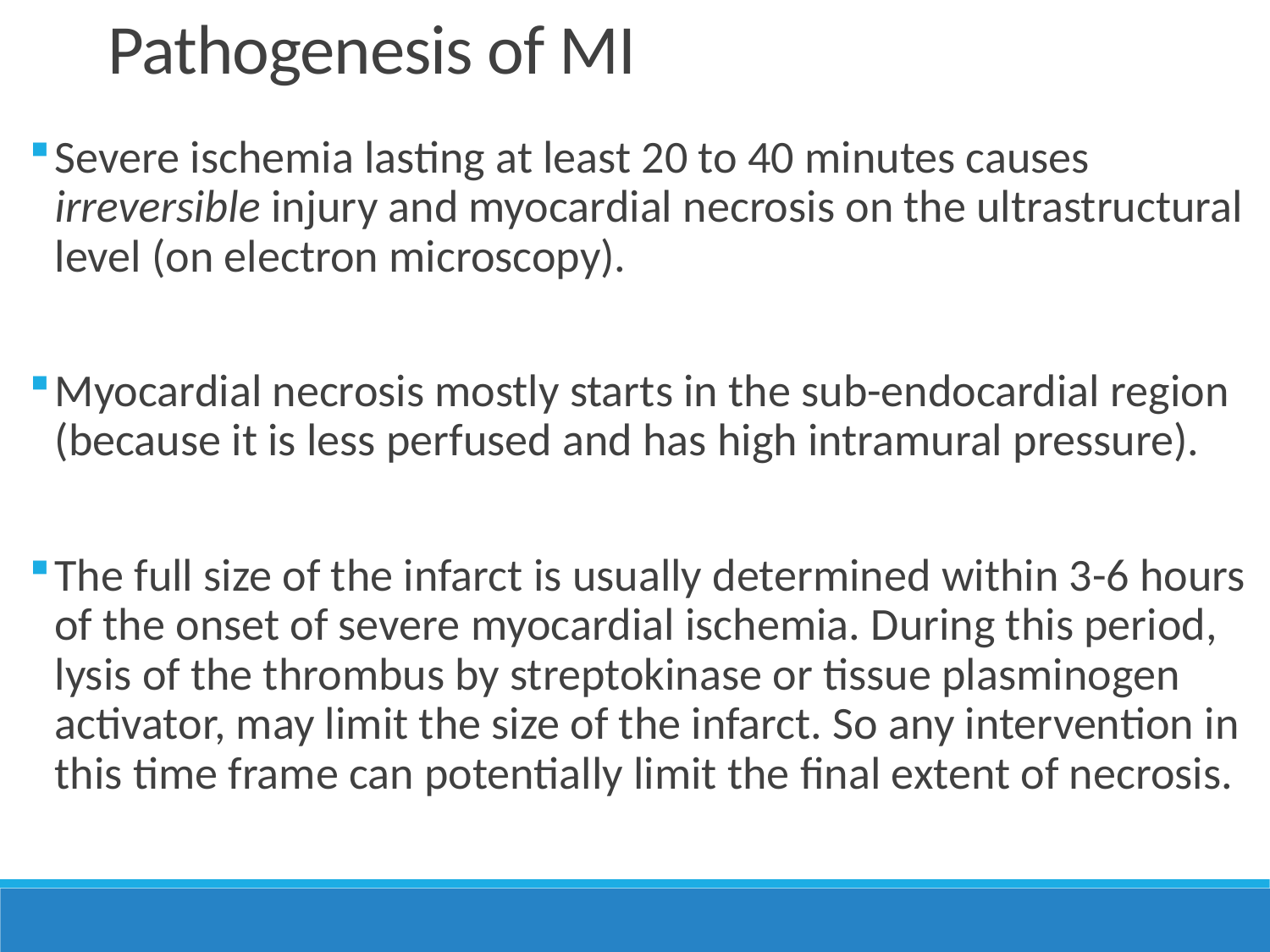

Pathogenesis of MI
Severe ischemia lasting at least 20 to 40 minutes causes irreversible injury and myocardial necrosis on the ultrastructural level (on electron microscopy).

Myocardial necrosis mostly starts in the sub-endocardial region (because it is less perfused and has high intramural pressure).

The full size of the infarct is usually determined within 3-6 hours of the onset of severe myocardial ischemia. During this period, lysis of the thrombus by streptokinase or tissue plasminogen activator, may limit the size of the infarct. So any intervention in this time frame can potentially limit the final extent of necrosis.